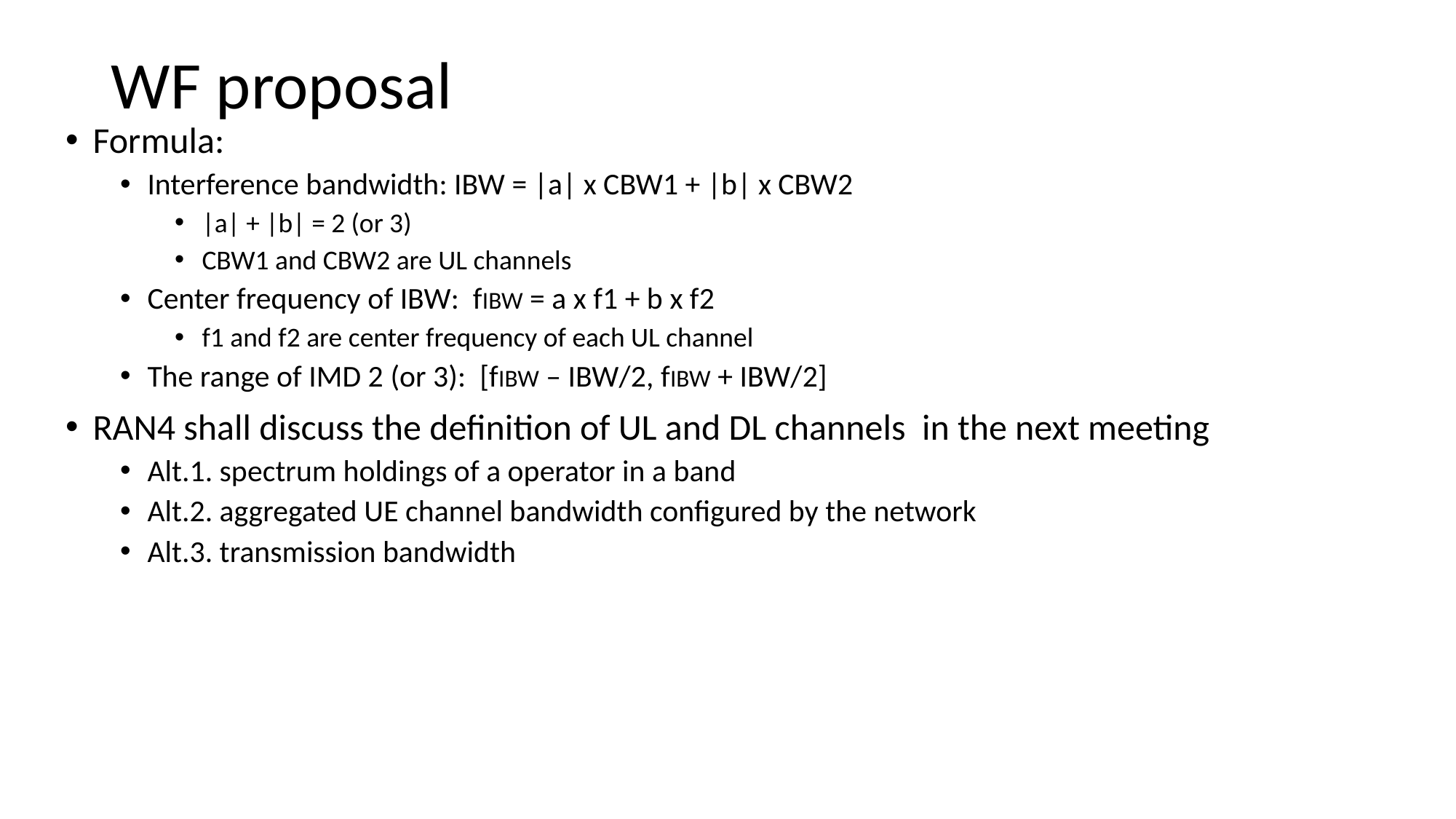

# WF proposal
Formula:
Interference bandwidth: IBW = |a| x CBW1 + |b| x CBW2
|a| + |b| = 2 (or 3)
CBW1 and CBW2 are UL channels
Center frequency of IBW:  fIBW = a x f1 + b x f2
f1 and f2 are center frequency of each UL channel
The range of IMD 2 (or 3):  [fIBW – IBW/2, fIBW + IBW/2]
RAN4 shall discuss the definition of UL and DL channels  in the next meeting
Alt.1. spectrum holdings of a operator in a band
Alt.2. aggregated UE channel bandwidth configured by the network
Alt.3. transmission bandwidth